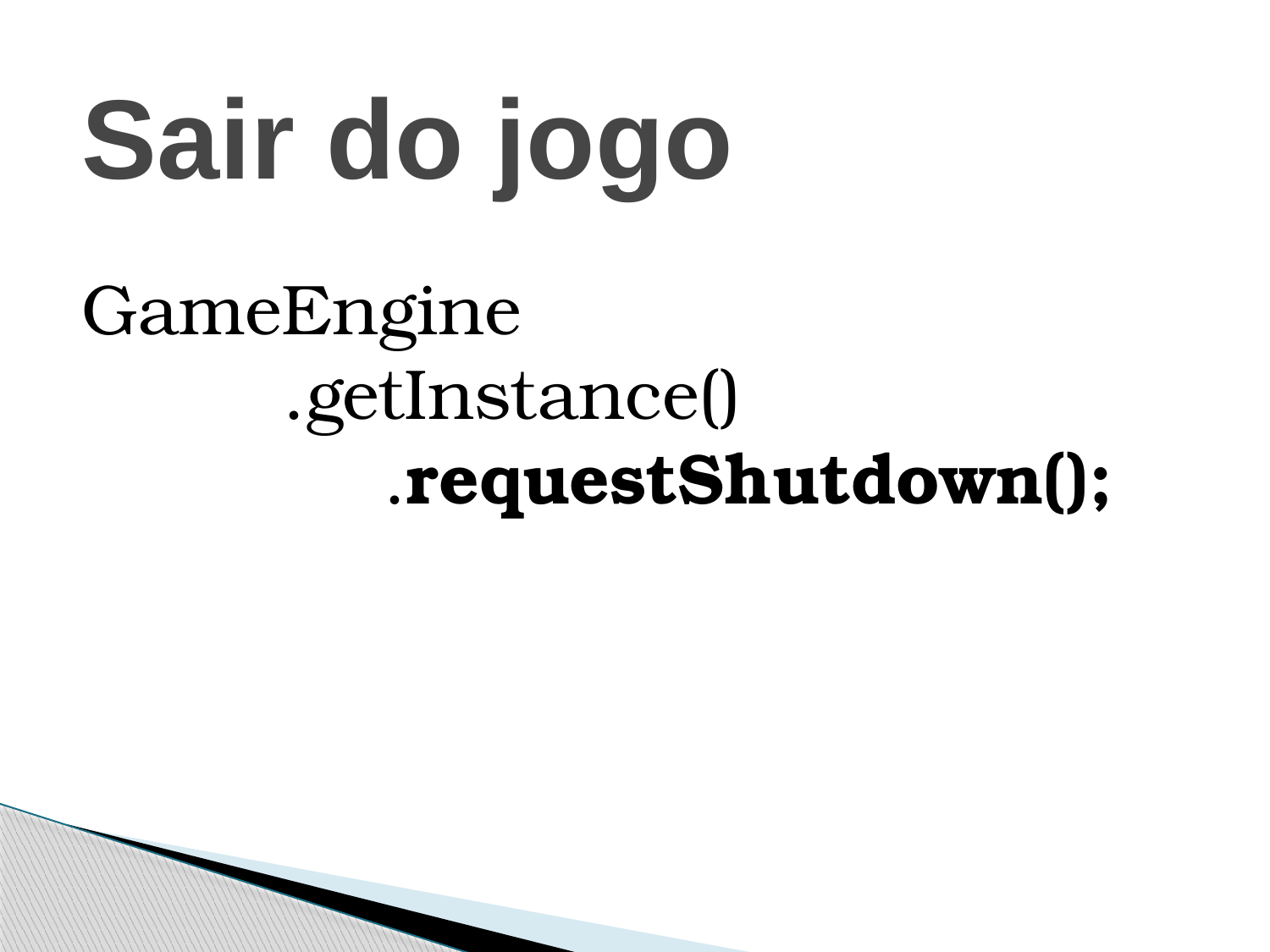

# Sair do jogo
GameEngine
		.getInstance()
			.requestShutdown();